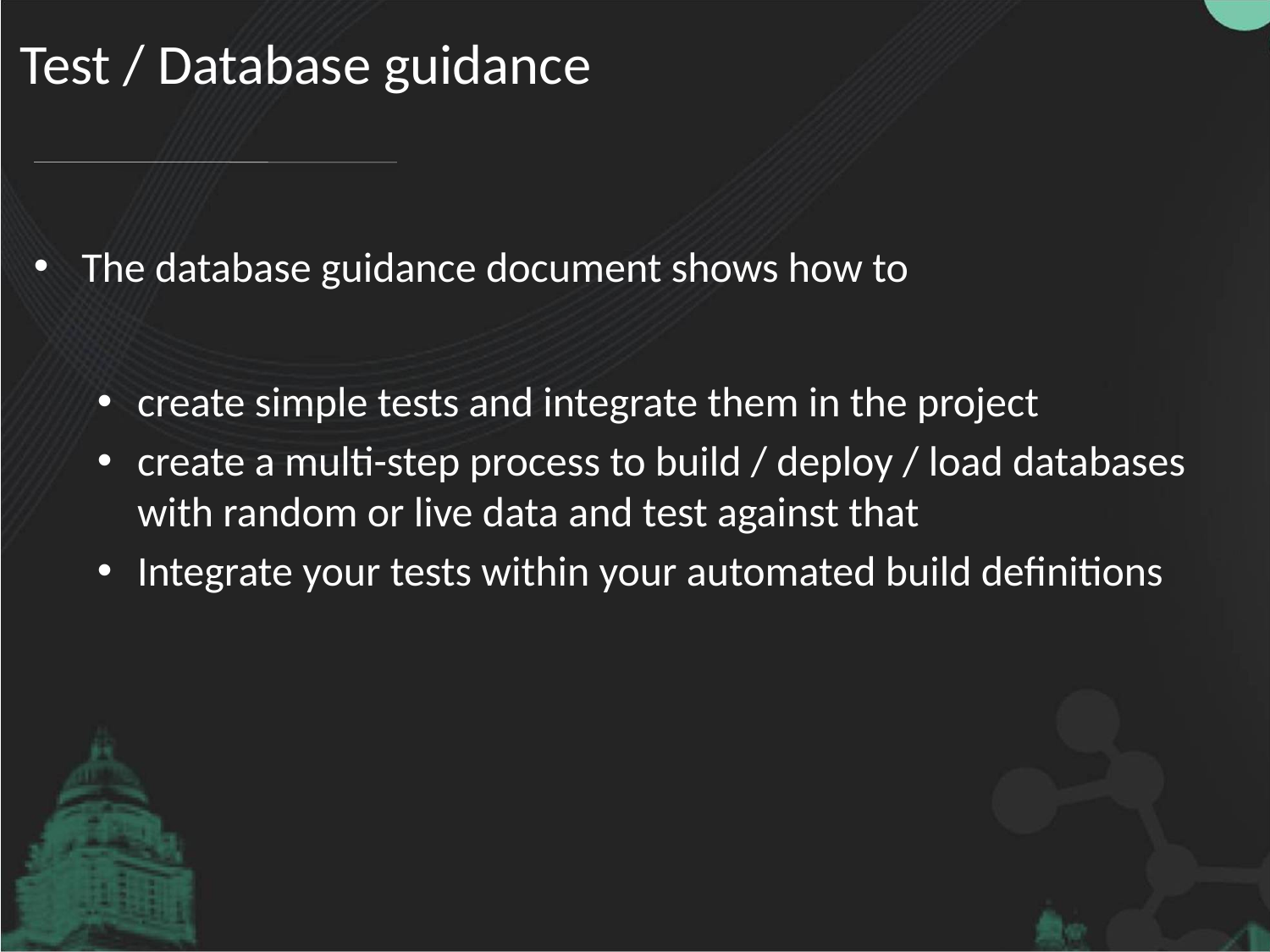

# Test / Database guidance

The database guidance document shows how to

create simple tests and integrate them in the project
create a multi-step process to build / deploy / load databases with random or live data and test against that
Integrate your tests within your automated build definitions